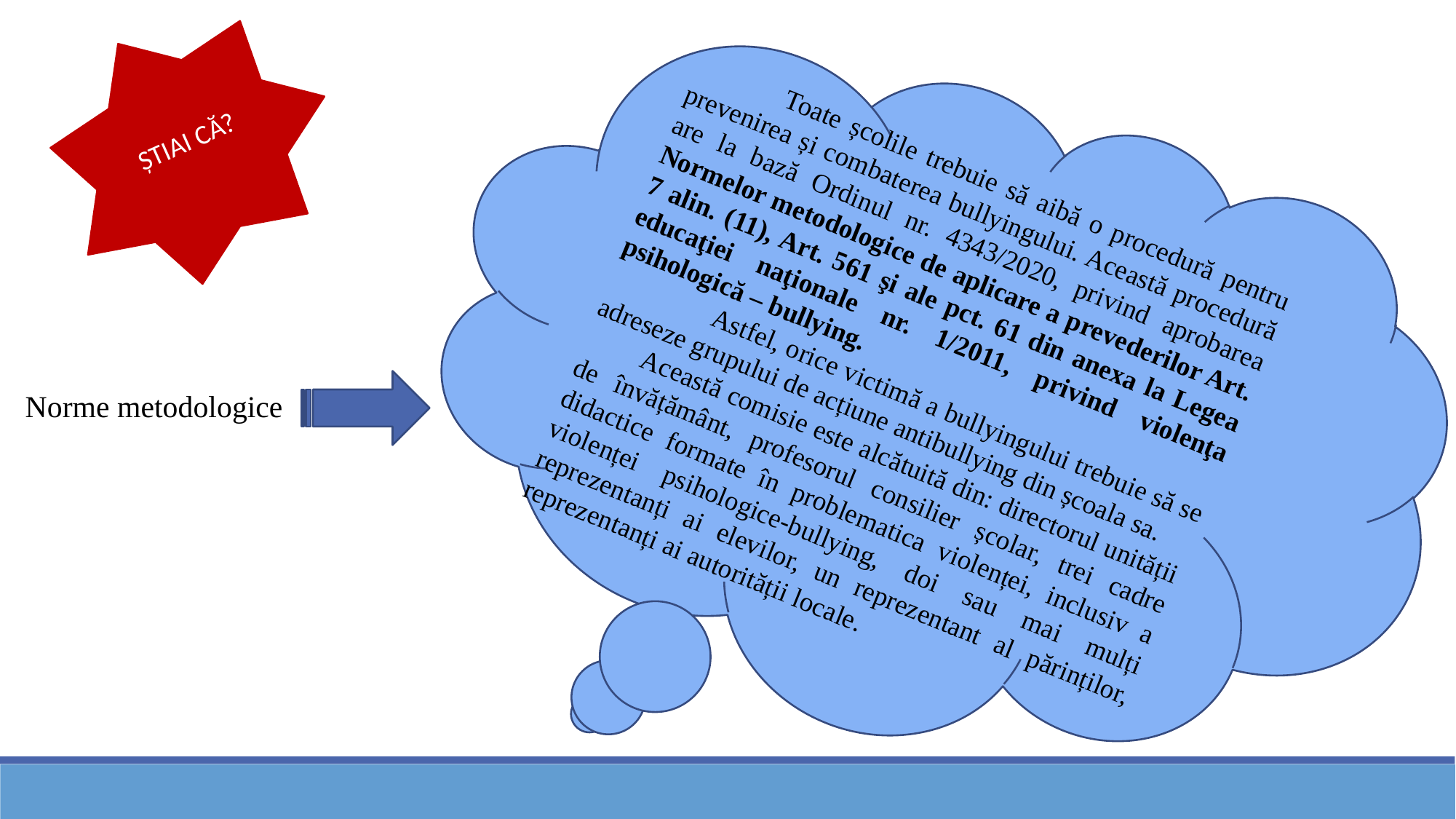

Toate școlile trebuie să aibă o procedură pentru prevenirea și combaterea bullyingului. Această procedură are la bază Ordinul nr. 4343/2020, privind aprobarea Normelor metodologice de aplicare a prevederilor Art. 7 alin. (11), Art. 561 şi ale pct. 61 din anexa la Legea educaţiei naţionale nr. 1/2011, privind violenţa psihologică – bullying.
	Astfel, orice victimă a bullyingului trebuie să se adreseze grupului de acțiune antibullying din școala sa.
        Această comisie este alcătuită din: directorul unității de învățământ, profesorul consilier școlar, trei cadre didactice formate în problematica violenței, inclusiv a violenței psihologice-bullying, doi sau mai mulți reprezentanți ai elevilor, un reprezentant al părinților, reprezentanți ai autorității locale.

ȘTIAI CĂ?

           Norme metodologice